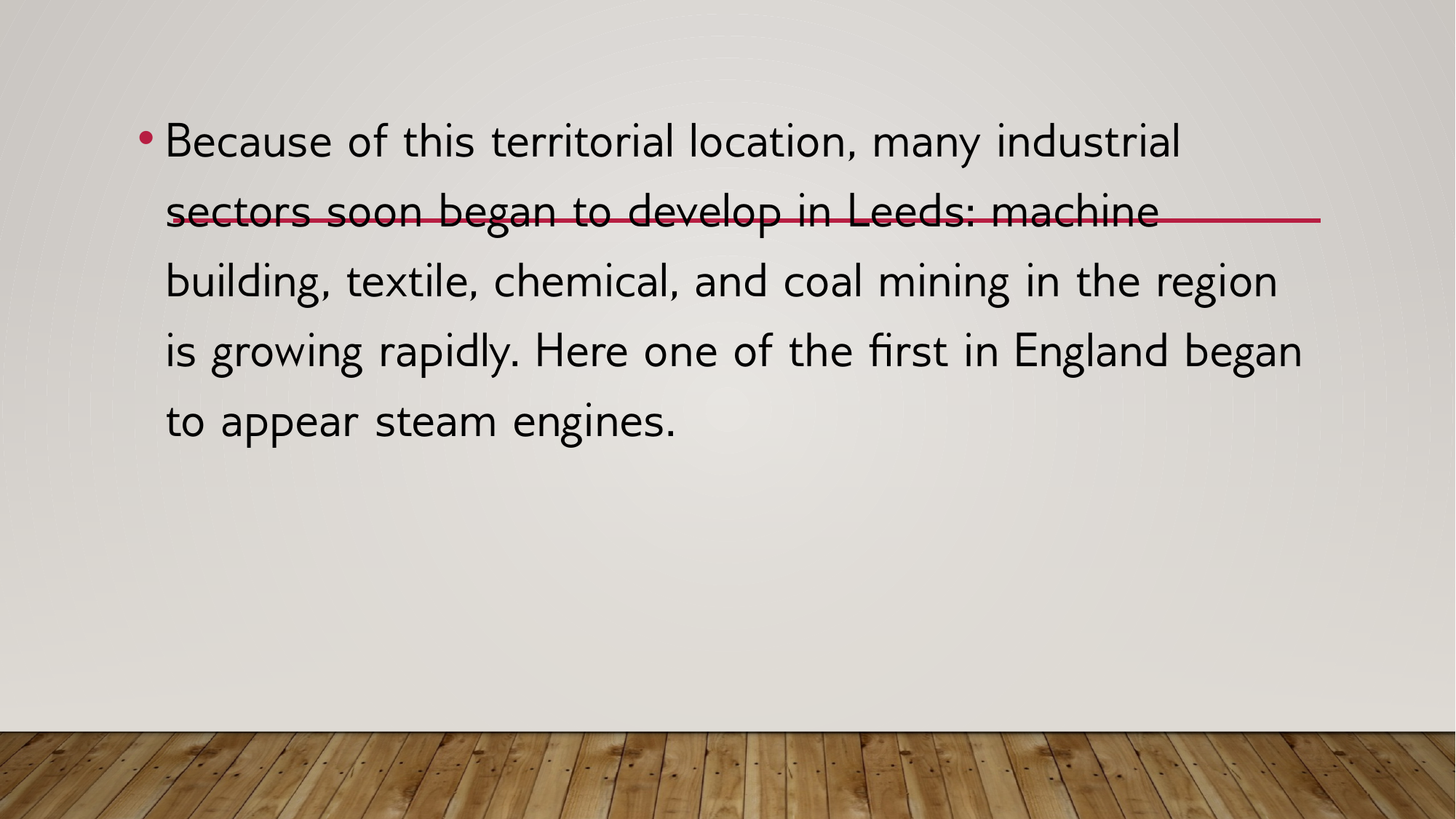

Because of this territorial location, many industrial sectors soon began to develop in Leeds: machine building, textile, chemical, and coal mining in the region is growing rapidly. Here one of the first in England began to appear steam engines.